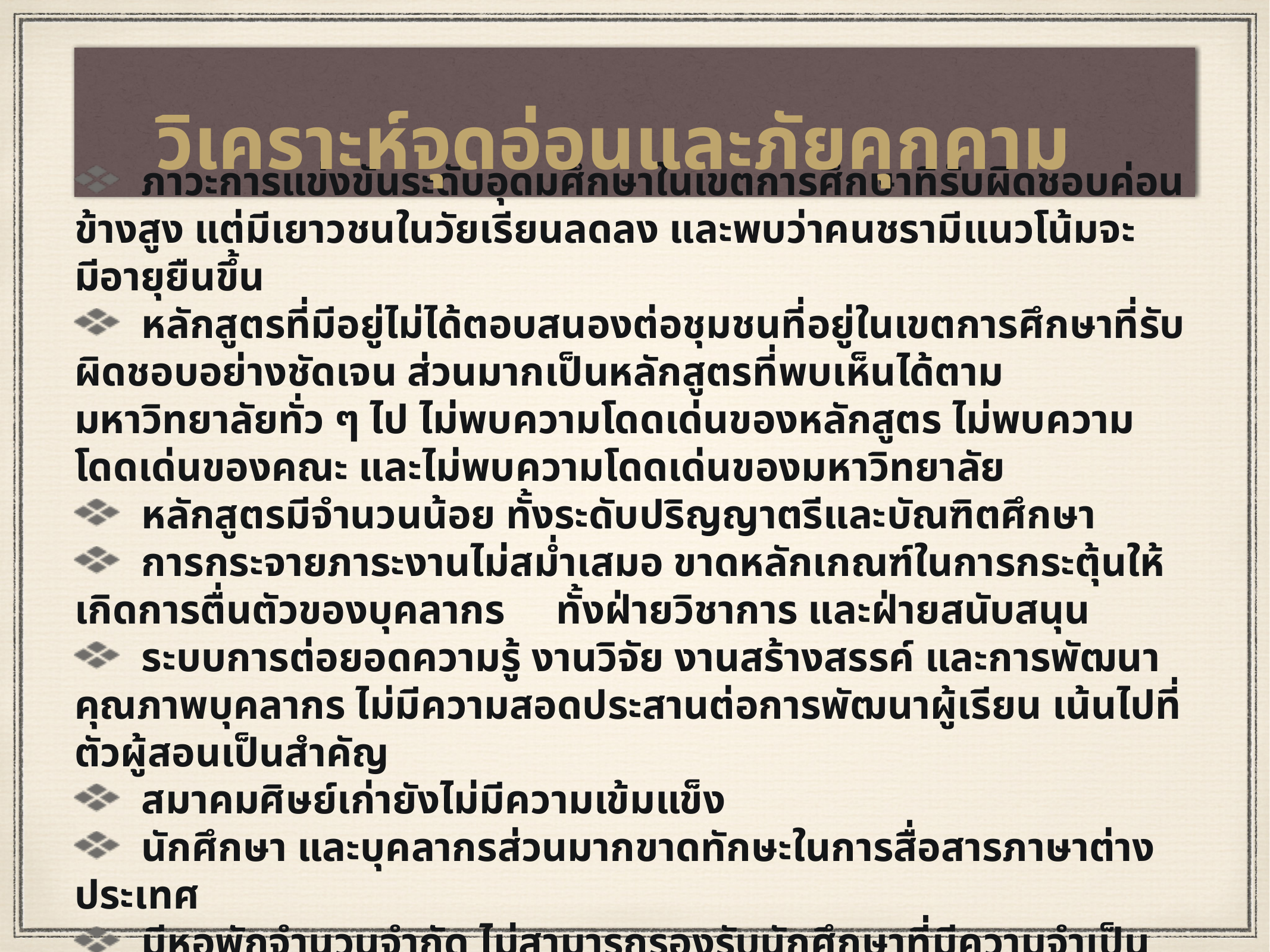

วิเคราะห์จุดอ่อนและภัยคุกคาม
  ภาวะการแข่งขันระดับอุดมศึกษาในเขตการศึกษาที่รับผิดชอบค่อนข้างสูง แต่มีเยาวชนในวัยเรียนลดลง และพบว่าคนชรามีแนวโน้มจะมีอายุยืนขึ้น
  หลักสูตรที่มีอยู่ไม่ได้ตอบสนองต่อชุมชนที่อยู่ในเขตการศึกษาที่รับผิดชอบอย่างชัดเจน ส่วนมากเป็นหลักสูตรที่พบเห็นได้ตามมหาวิทยาลัยทั่ว ๆ ไป ไม่พบความโดดเด่นของหลักสูตร ไม่พบความโดดเด่นของคณะ และไม่พบความโดดเด่นของมหาวิทยาลัย
  หลักสูตรมีจำนวนน้อย ทั้งระดับปริญญาตรีและบัณฑิตศึกษา
  การกระจายภาระงานไม่สม่ำเสมอ ขาดหลักเกณฑ์ในการกระตุ้นให้เกิดการตื่นตัวของบุคลากร     ทั้งฝ่ายวิชาการ และฝ่ายสนับสนุน
  ระบบการต่อยอดความรู้ งานวิจัย งานสร้างสรรค์ และการพัฒนาคุณภาพบุคลากร ไม่มีความสอดประสานต่อการพัฒนาผู้เรียน เน้นไปที่ตัวผู้สอนเป็นสำคัญ
  สมาคมศิษย์เก่ายังไม่มีความเข้มแข็ง
  นักศึกษา และบุคลากรส่วนมากขาดทักษะในการสื่อสารภาษาต่างประเทศ
  มีหอพักจำนวนจำกัด ไม่สามารถรองรับนักศึกษาที่มีความจำเป็น และนักศึกษานานาชาติ